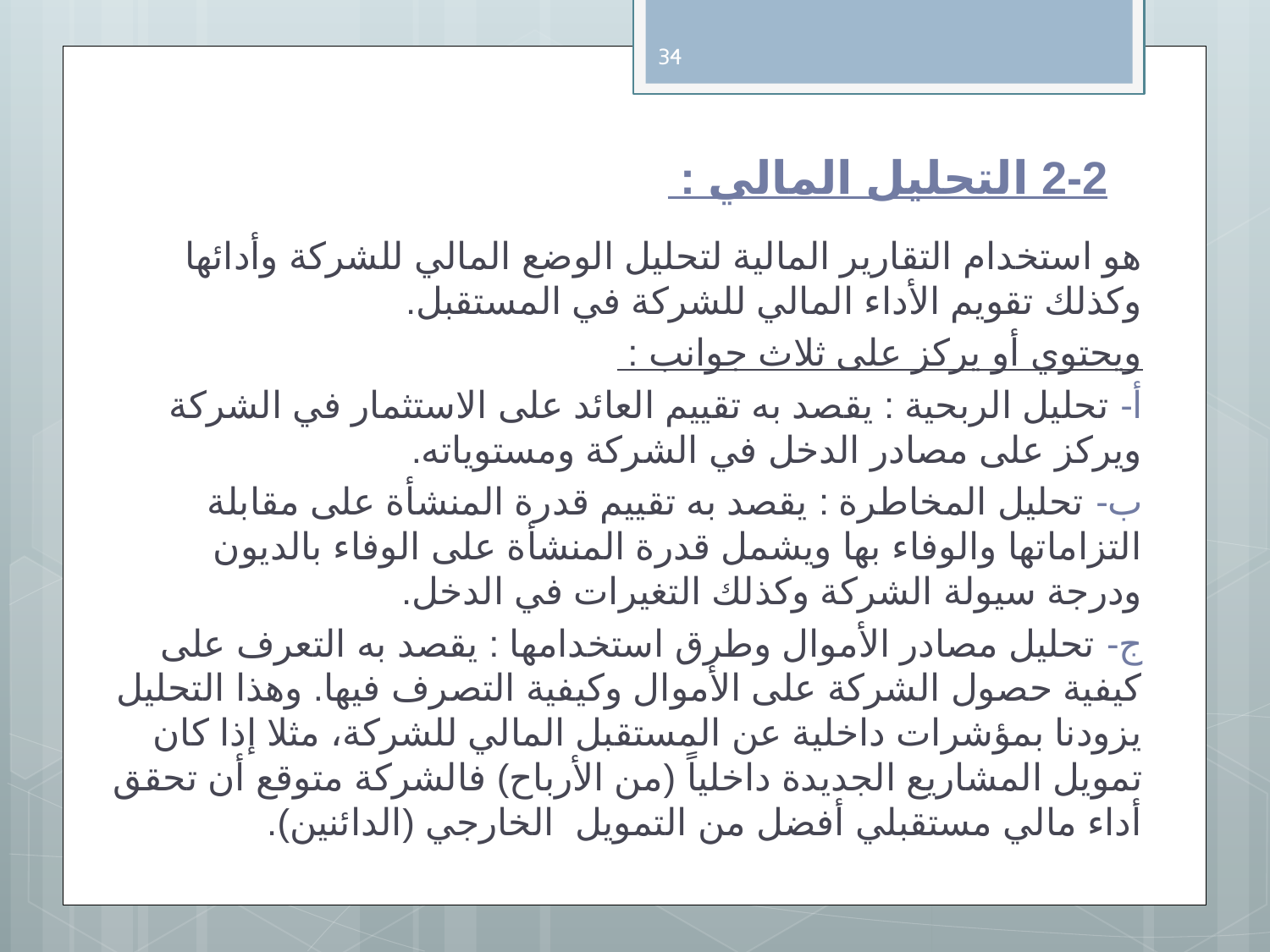

34
# 2-2 التحليل المالي :
هو استخدام التقارير المالية لتحليل الوضع المالي للشركة وأدائها وكذلك تقويم الأداء المالي للشركة في المستقبل.
ويحتوي أو يركز على ثلاث جوانب :
أ- تحليل الربحية : يقصد به تقييم العائد على الاستثمار في الشركة ويركز على مصادر الدخل في الشركة ومستوياته.
ب- تحليل المخاطرة : يقصد به تقييم قدرة المنشأة على مقابلة التزاماتها والوفاء بها ويشمل قدرة المنشأة على الوفاء بالديون ودرجة سيولة الشركة وكذلك التغيرات في الدخل.
ج- تحليل مصادر الأموال وطرق استخدامها : يقصد به التعرف على كيفية حصول الشركة على الأموال وكيفية التصرف فيها. وهذا التحليل يزودنا بمؤشرات داخلية عن المستقبل المالي للشركة، مثلا إذا كان تمويل المشاريع الجديدة داخلياً (من الأرباح) فالشركة متوقع أن تحقق أداء مالي مستقبلي أفضل من التمويل  الخارجي (الدائنين).